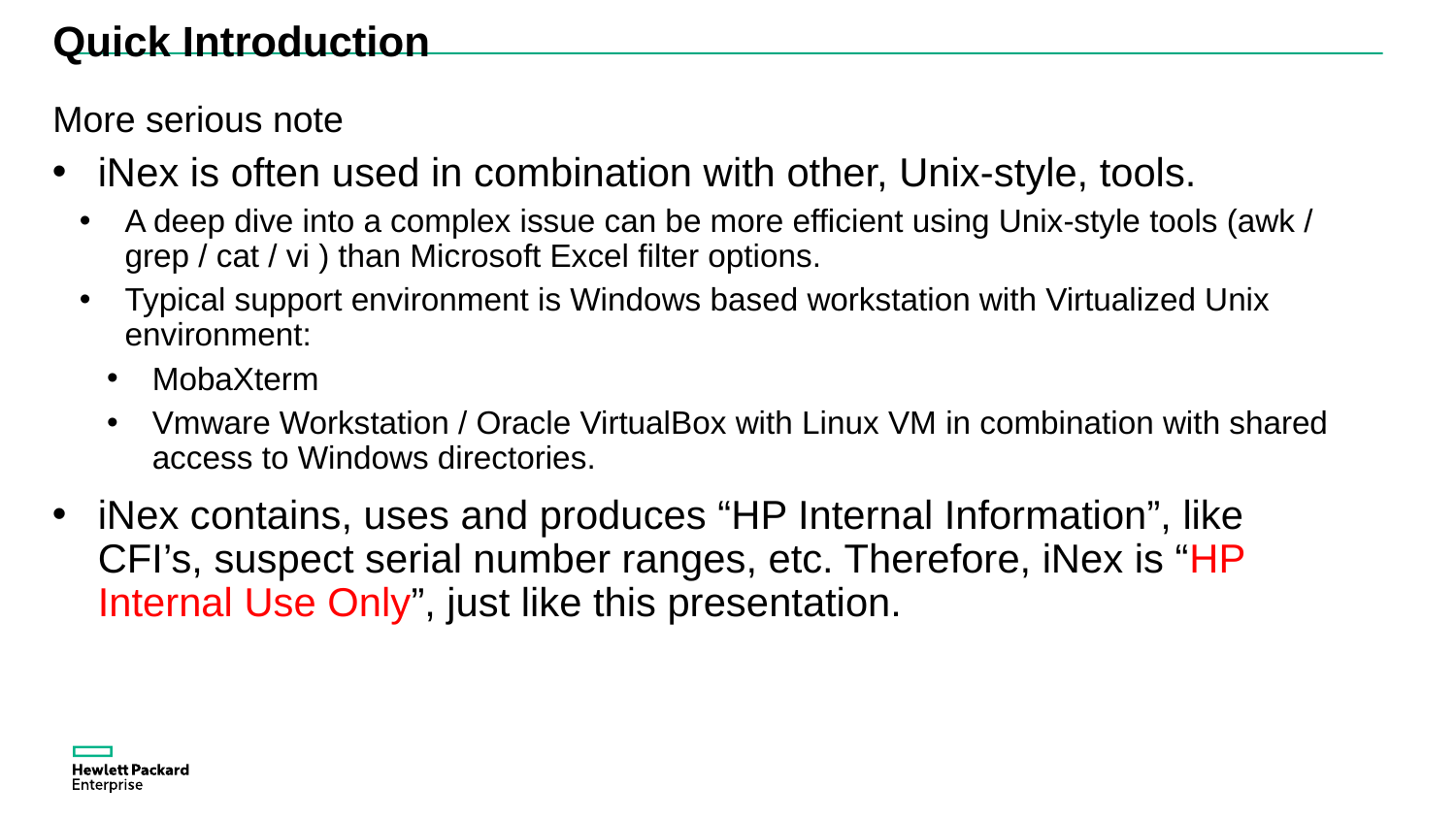

# Quick Introduction
More serious note
iNex is often used in combination with other, Unix-style, tools.
A deep dive into a complex issue can be more efficient using Unix-style tools (awk / grep / cat / vi ) than Microsoft Excel filter options.
Typical support environment is Windows based workstation with Virtualized Unix environment:
MobaXterm
Vmware Workstation / Oracle VirtualBox with Linux VM in combination with shared access to Windows directories.
iNex contains, uses and produces “HP Internal Information”, like CFI’s, suspect serial number ranges, etc. Therefore, iNex is “HP Internal Use Only”, just like this presentation.